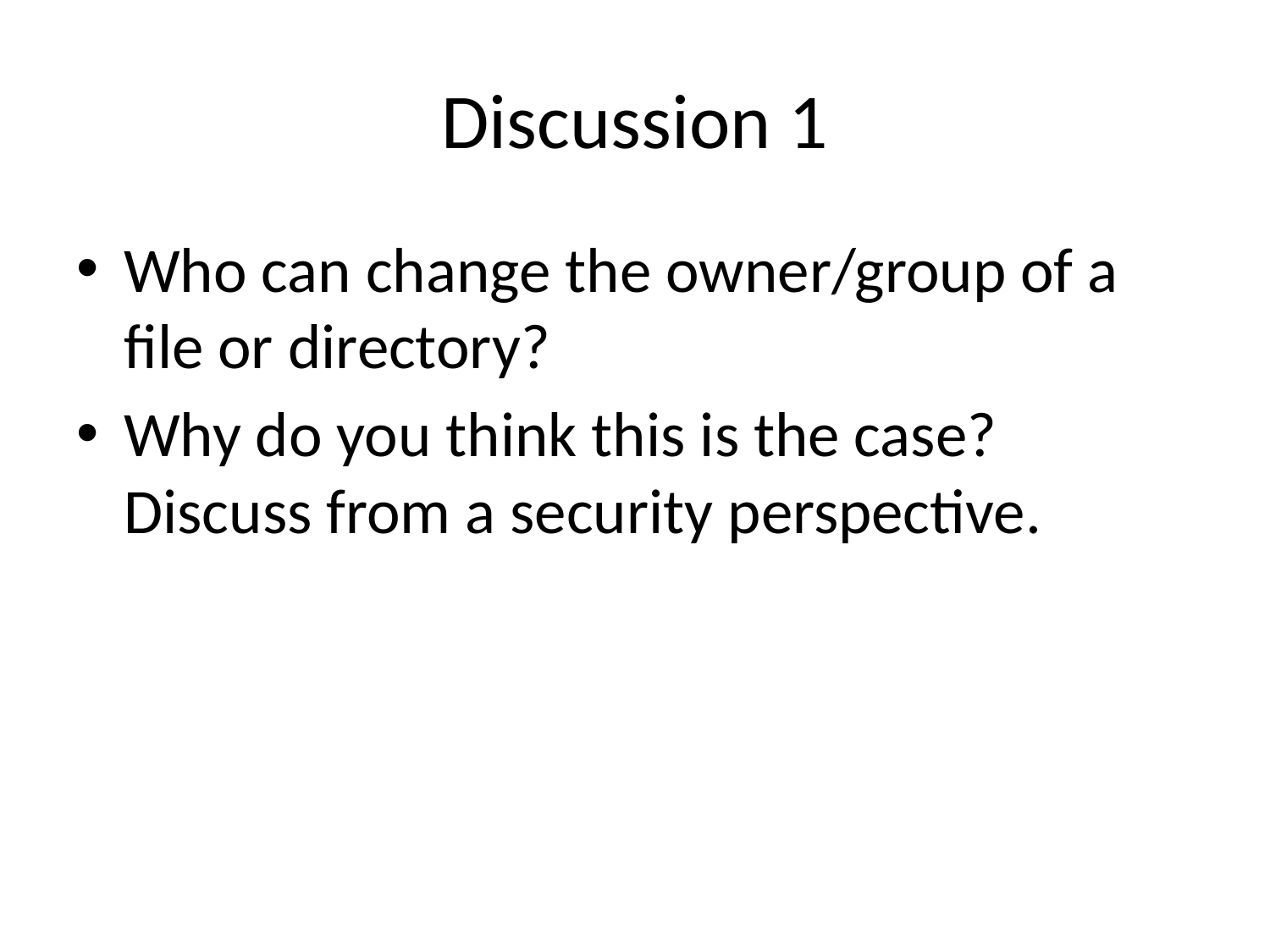

# Discussion 1
Who can change the owner/group of a file or directory?
Why do you think this is the case? Discuss from a security perspective.